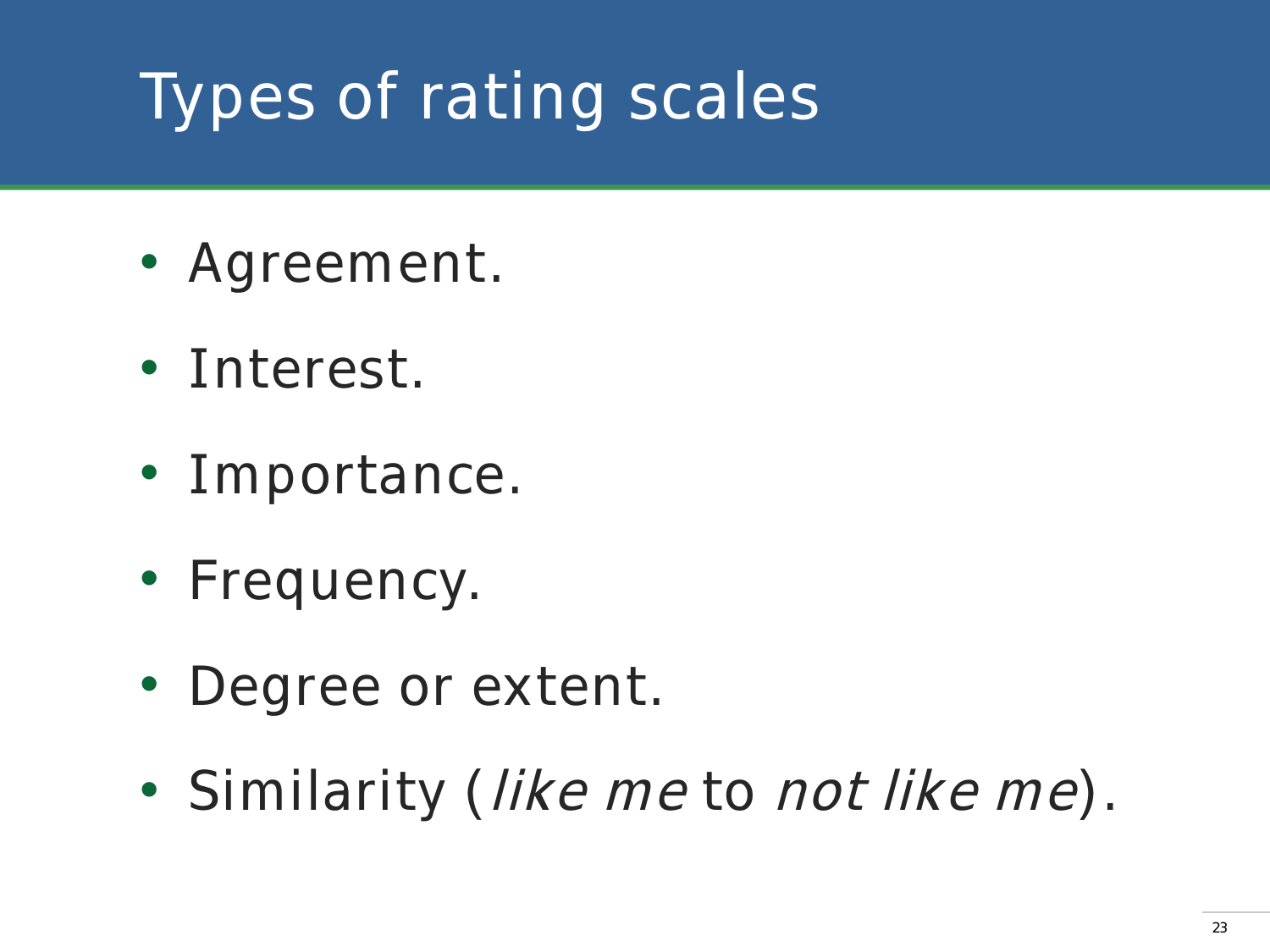

# Types of rating scales
Agreement.
Interest.
Importance.
Frequency.
Degree or extent.
Similarity (like me to not like me).

23